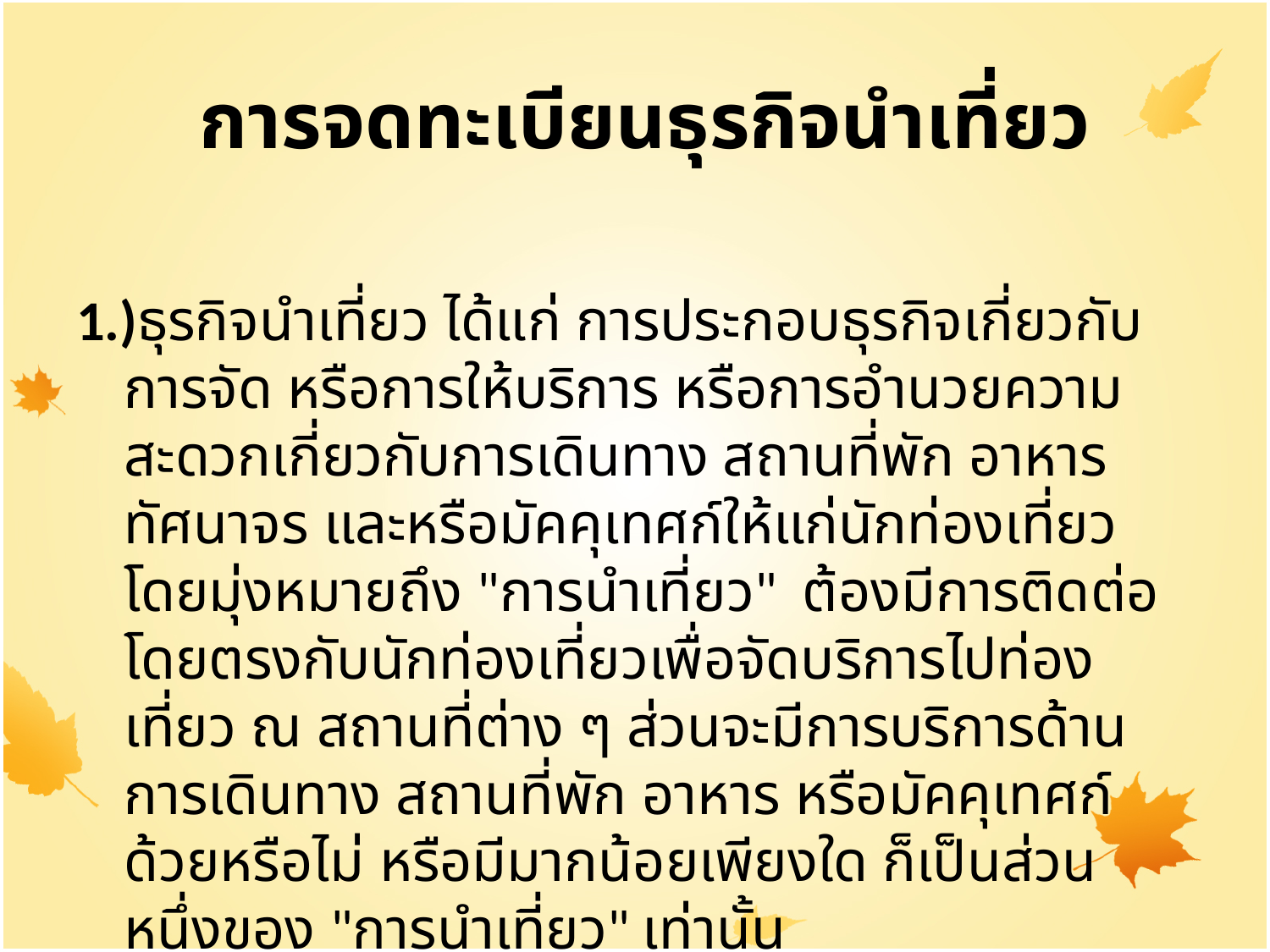

# การจดทะเบียนธุรกิจนำเที่ยว
1.)ธุรกิจนำเที่ยว ได้แก่ การประกอบธุรกิจเกี่ยวกับการจัด หรือการให้บริการ หรือการอำนวยความสะดวกเกี่ยวกับการเดินทาง สถานที่พัก อาหาร ทัศนาจร และหรือมัคคุเทศก์ให้แก่นักท่องเที่ยว โดยมุ่งหมายถึง "การนำเที่ยว"  ต้องมีการติดต่อโดยตรงกับนักท่องเที่ยวเพื่อจัดบริการไปท่องเที่ยว ณ สถานที่ต่าง ๆ ส่วนจะมีการบริการด้านการเดินทาง สถานที่พัก อาหาร หรือมัคคุเทศก์ด้วยหรือไม่ หรือมีมากน้อยเพียงใด ก็เป็นส่วนหนึ่งของ "การนำเที่ยว" เท่านั้น